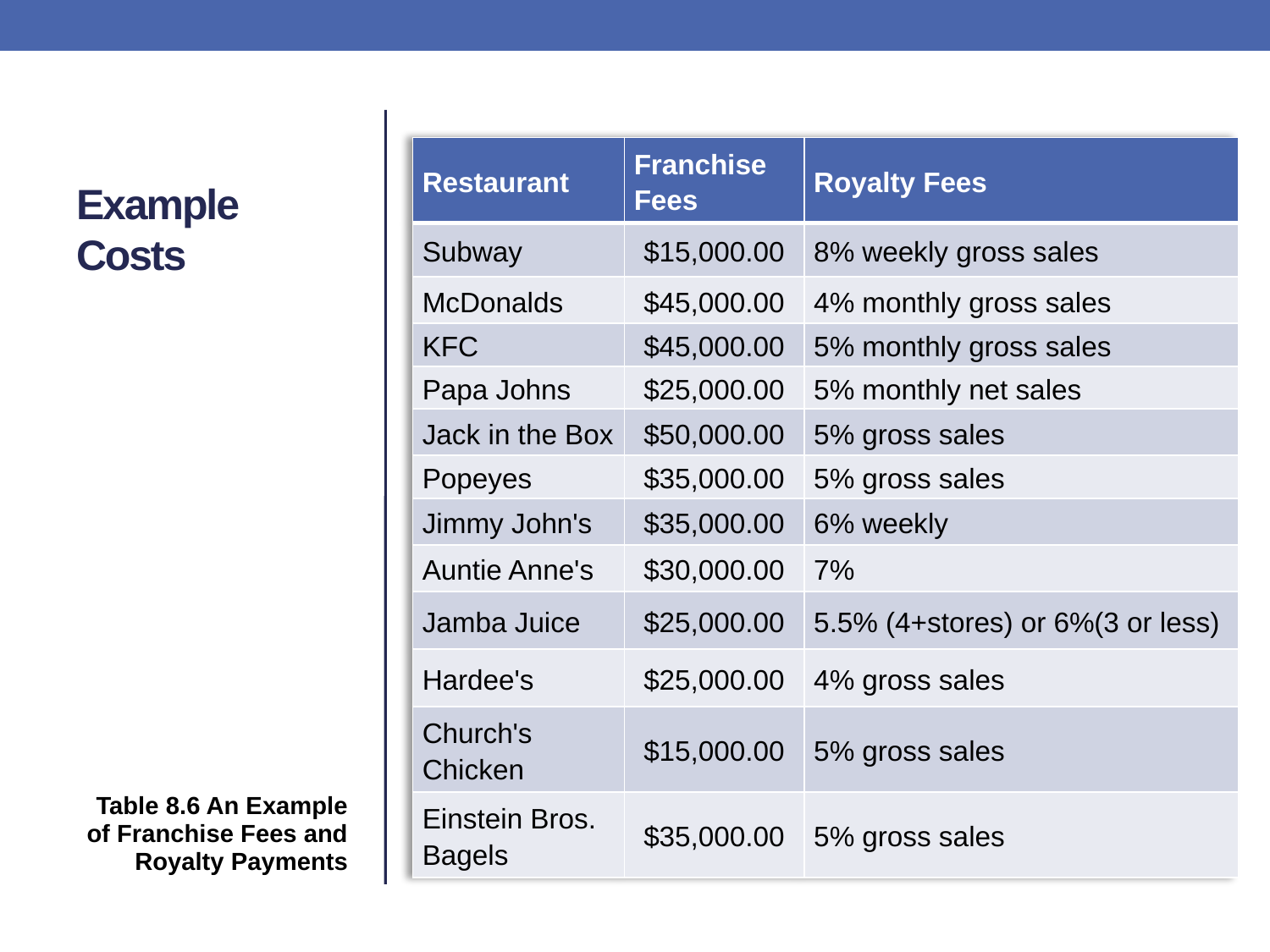

# Example Costs
| Restaurant | Franchise Fees | Royalty Fees |
| --- | --- | --- |
| Subway | $15,000.00 | 8% weekly gross sales |
| McDonalds | $45,000.00 | 4% monthly gross sales |
| KFC | $45,000.00 | 5% monthly gross sales |
| Papa Johns | $25,000.00 | 5% monthly net sales |
| Jack in the Box | $50,000.00 | 5% gross sales |
| Popeyes | $35,000.00 | 5% gross sales |
| Jimmy John's | $35,000.00 | 6% weekly |
| Auntie Anne's | $30,000.00 | 7% |
| Jamba Juice | $25,000.00 | 5.5% (4+stores) or 6%(3 or less) |
| Hardee's | $25,000.00 | 4% gross sales |
| Church's Chicken | $15,000.00 | 5% gross sales |
| Einstein Bros. Bagels | $35,000.00 | 5% gross sales |

Table 8.6 An Example of Franchise Fees and Royalty Payments